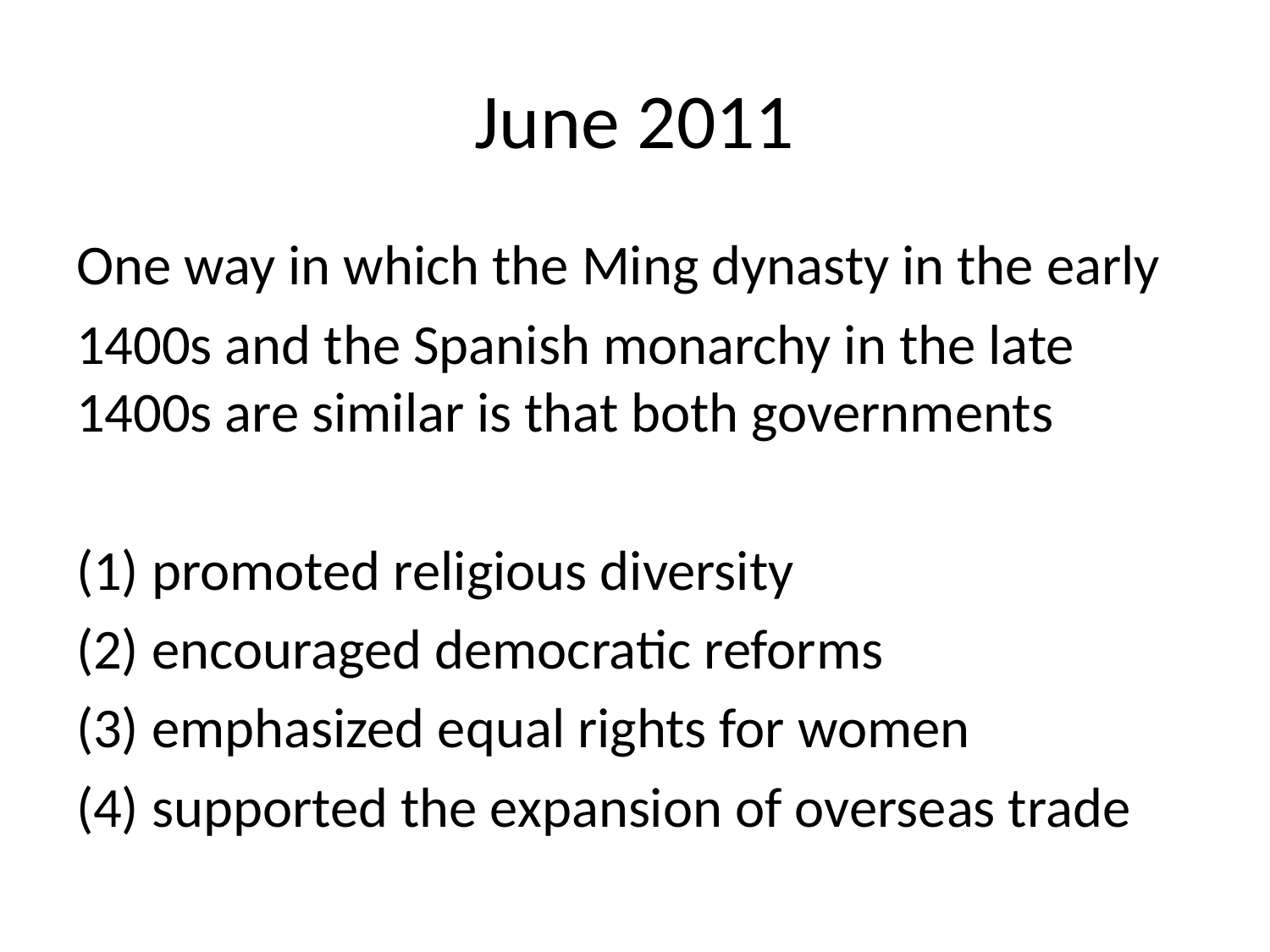

# June 2011
One way in which the Ming dynasty in the early
1400s and the Spanish monarchy in the late 1400s are similar is that both governments

(1) promoted religious diversity
(2) encouraged democratic reforms
(3) emphasized equal rights for women
(4) supported the expansion of overseas trade